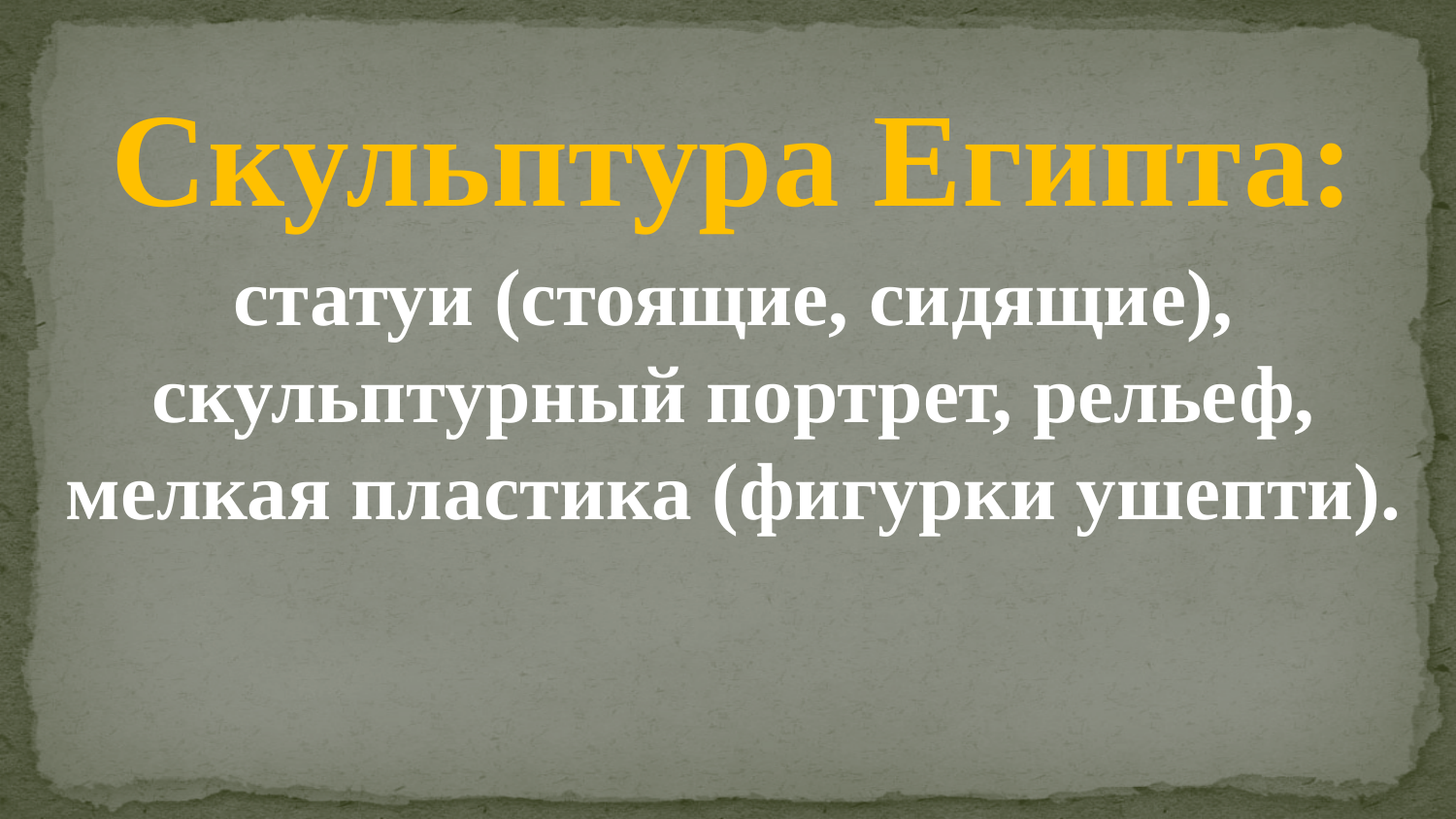

Скульптура Египта:
статуи (стоящие, сидящие), скульптурный портрет, рельеф, мелкая пластика (фигурки ушепти).